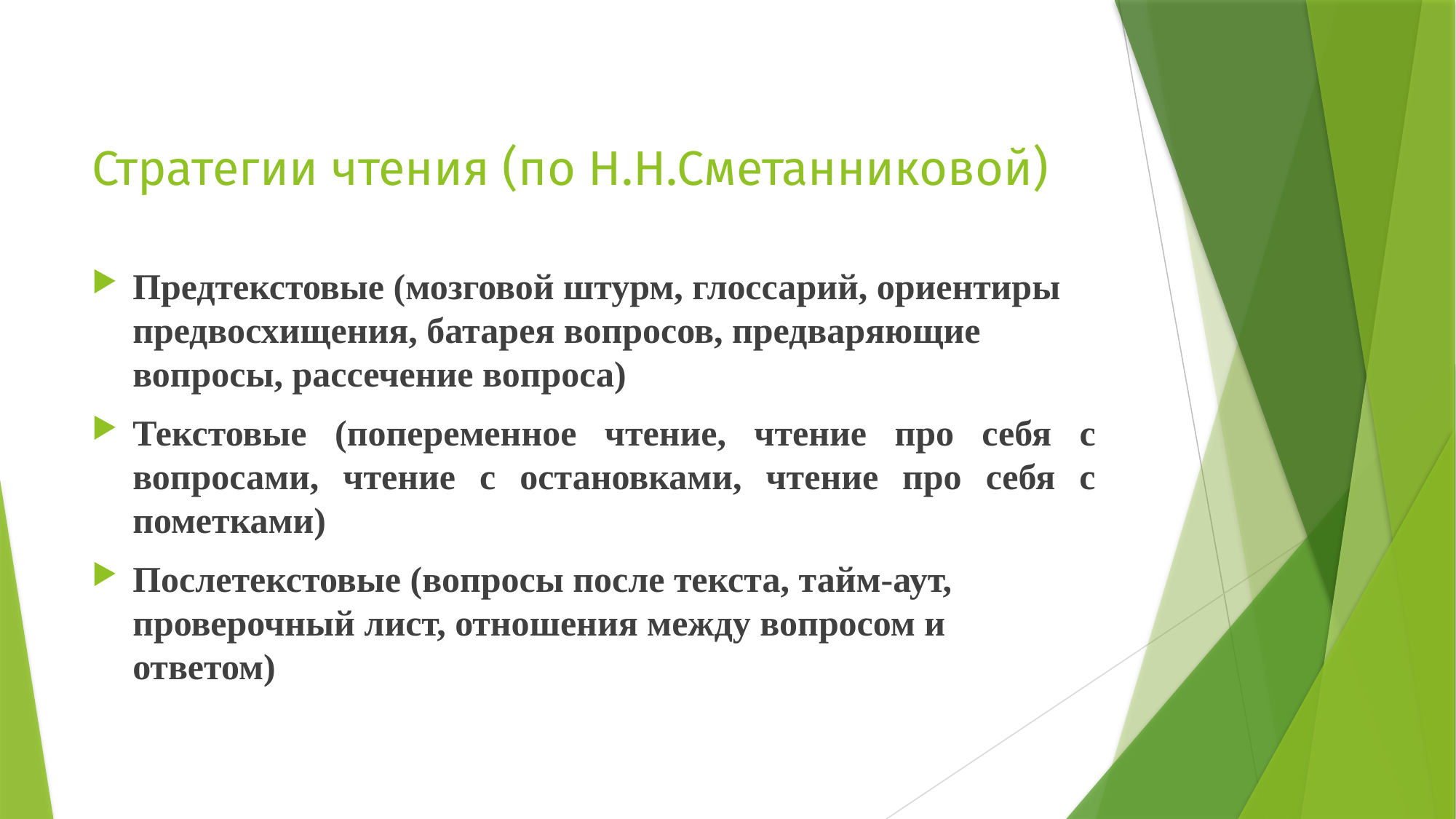

# Стратегии чтения (по Н.Н.Сметанниковой)
Предтекстовые (мозговой штурм, глоссарий, ориентиры предвосхищения, батарея вопросов, предваряющие вопросы, рассечение вопроса)
Текстовые (попеременное чтение, чтение про себя с вопросами, чтение с остановками, чтение про себя с пометками)
Послетекстовые (вопросы после текста, тайм-аут, проверочный лист, отношения между вопросом и ответом)